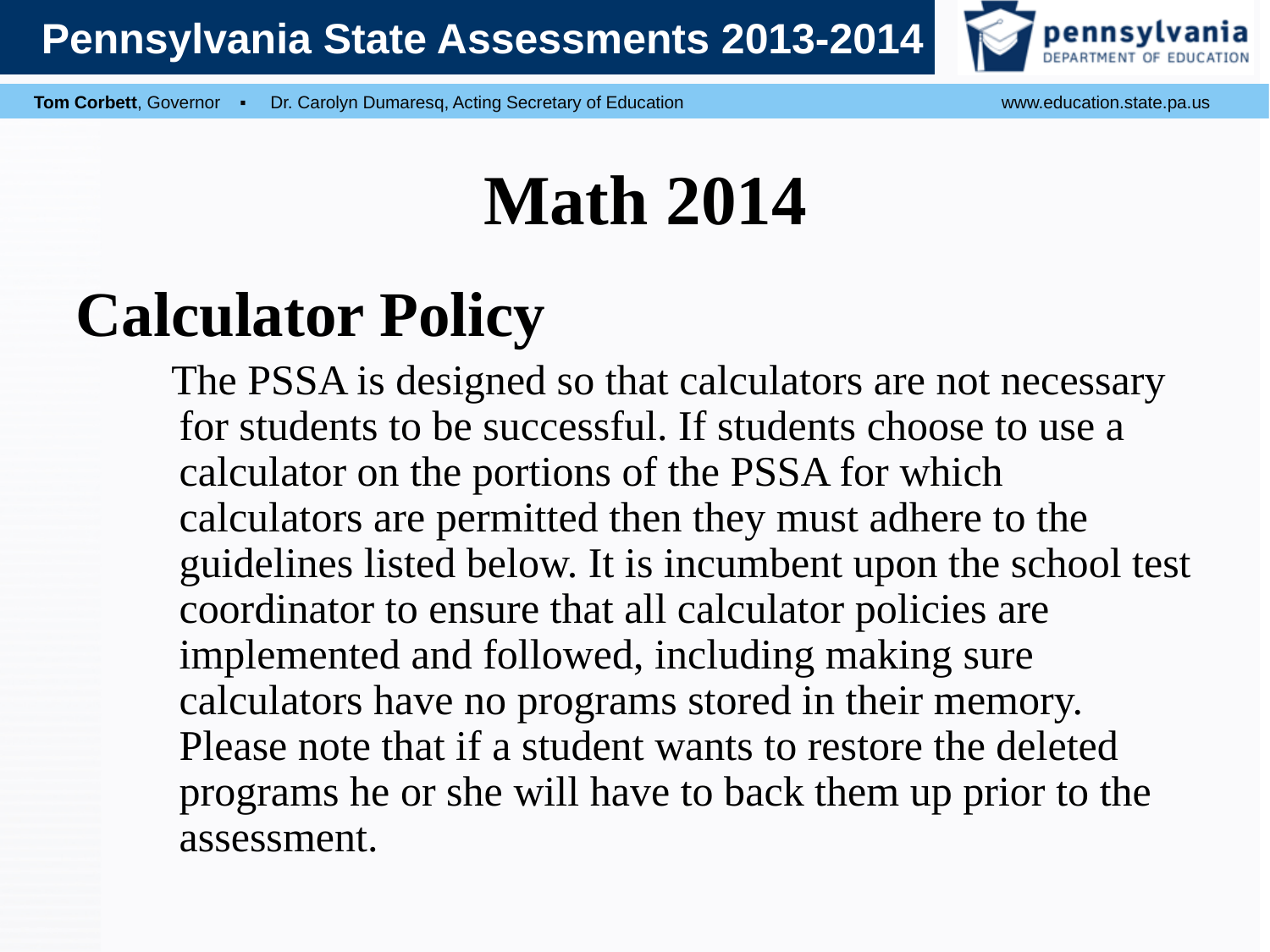

# Math 2014
Calculator Policy
   The PSSA is designed so that calculators are not necessary for students to be successful. If students choose to use a calculator on the portions of the PSSA for which calculators are permitted then they must adhere to the guidelines listed below. It is incumbent upon the school test coordinator to ensure that all calculator policies are implemented and followed, including making sure calculators have no programs stored in their memory. Please note that if a student wants to restore the deleted programs he or she will have to back them up prior to the assessment.